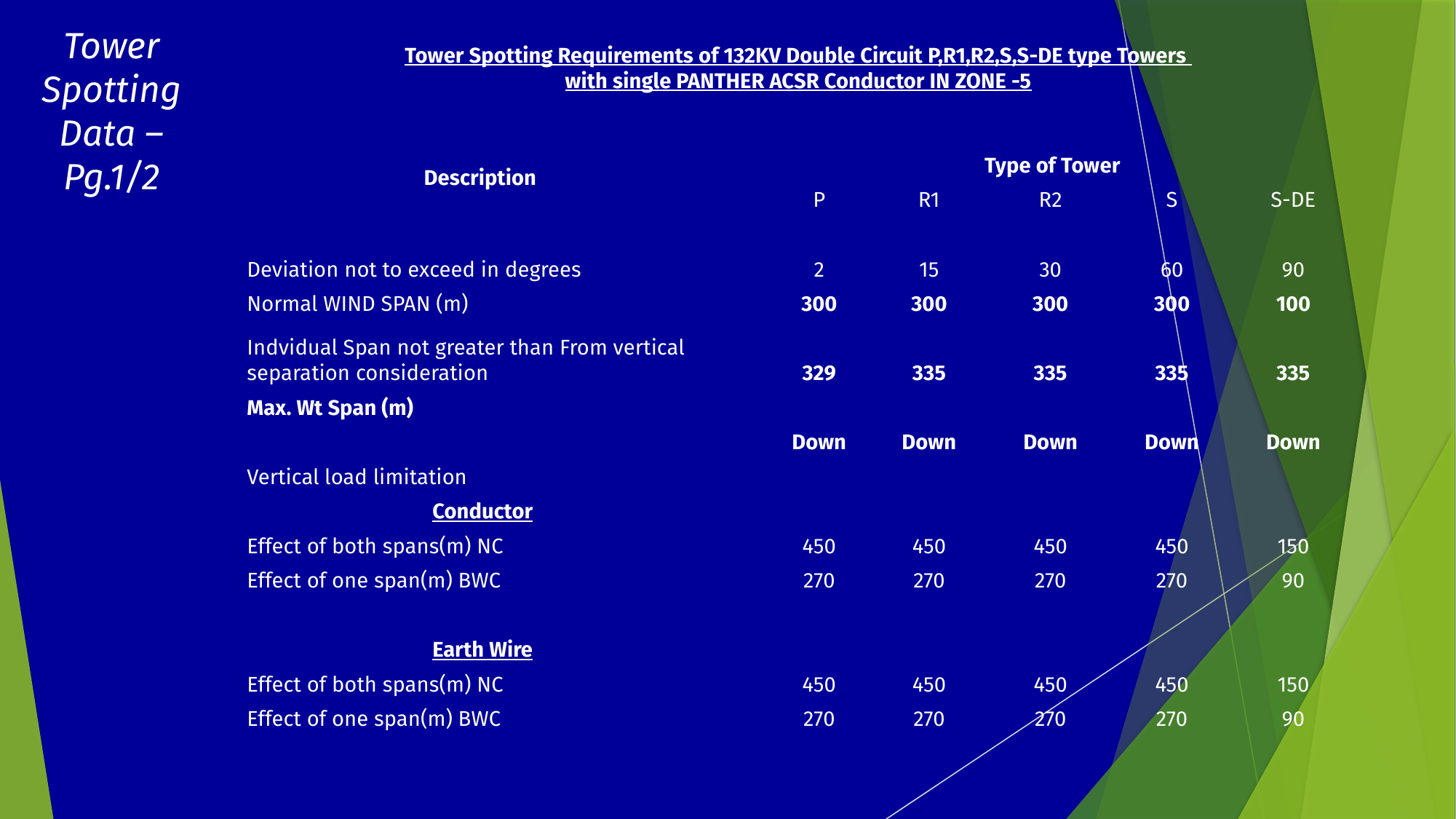

# Tower Spotting Data – Pg.1/2
| Tower Spotting Requirements of 132KV Double Circuit P,R1,R2,S,S-DE type Towers with single PANTHER ACSR Conductor IN ZONE -5 |  |  |  |  |  |  |  |  |  |  |  |  |
| --- | --- | --- | --- | --- | --- | --- | --- | --- | --- | --- | --- | --- |
|  |  |  |  |  |  |  |  |  |  |  |  |  |
|  | Description | Type of Tower |  |  |  |  |  |  |  |  |  |  |
|  |  |  | P |  | R1 |  | R2 |  | S |  | S-DE |  |
|  |  |  |  |  |  |  |  |  |  |  |  |  |
|  | Deviation not to exceed in degrees |  | 2 |  | 15 |  | 30 |  | 60 |  | 90 |  |
|  | Normal WIND SPAN (m) |  | 300 |  | 300 |  | 300 |  | 300 |  | 100 |  |
|  | Indvidual Span not greater than From vertical separation consideration |  |  |  |  |  |  |  |  |  |  |  |
|  |  |  | 329 |  | 335 |  | 335 |  | 335 |  | 335 |  |
|  | Max. Wt Span (m) |  |  |  |  |  |  |  |  |  |  |  |
|  |  |  | Down |  | Down |  | Down |  | Down |  | Down |  |
|  | Vertical load limitation |  |  |  |  |  |  |  |  |  |  |  |
|  | Conductor |  |  |  |  |  |  |  |  |  |  |  |
|  | Effect of both spans(m) NC |  | 450 |  | 450 |  | 450 |  | 450 |  | 150 |  |
|  | Effect of one span(m) BWC |  | 270 |  | 270 |  | 270 |  | 270 |  | 90 |  |
|  |  |  |  |  |  |  |  |  |  |  |  |  |
|  | Earth Wire |  |  |  |  |  |  |  |  |  |  |  |
|  | Effect of both spans(m) NC |  | 450 |  | 450 |  | 450 |  | 450 |  | 150 |  |
|  | Effect of one span(m) BWC |  | 270 |  | 270 |  | 270 |  | 270 |  | 90 |  |
|  |  |  |  |  |  |  |  |  |  |  |  |  |